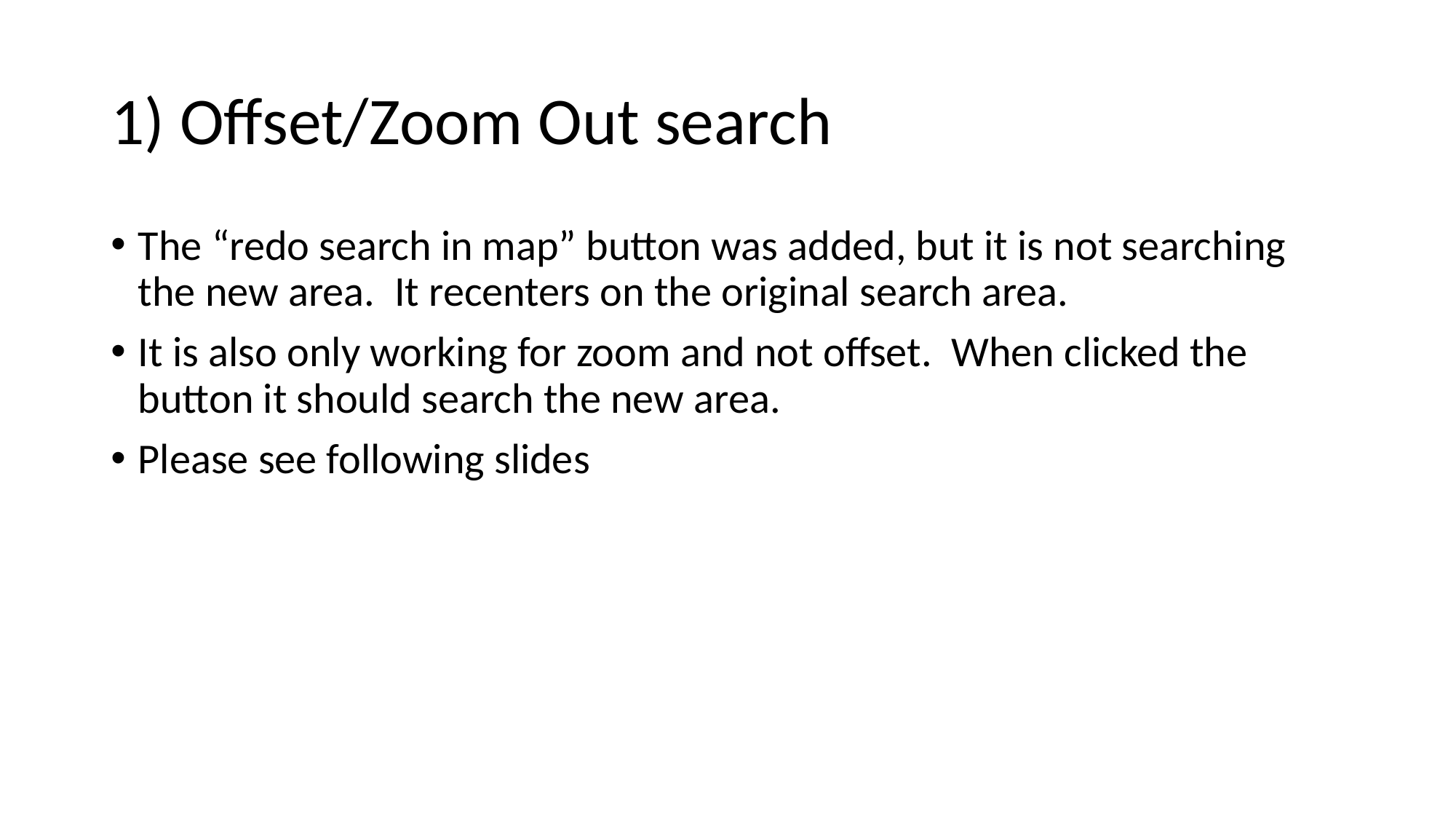

# 1) Offset/Zoom Out search
The “redo search in map” button was added, but it is not searching the new area.  It recenters on the original search area.
It is also only working for zoom and not offset.  When clicked the button it should search the new area.
Please see following slides